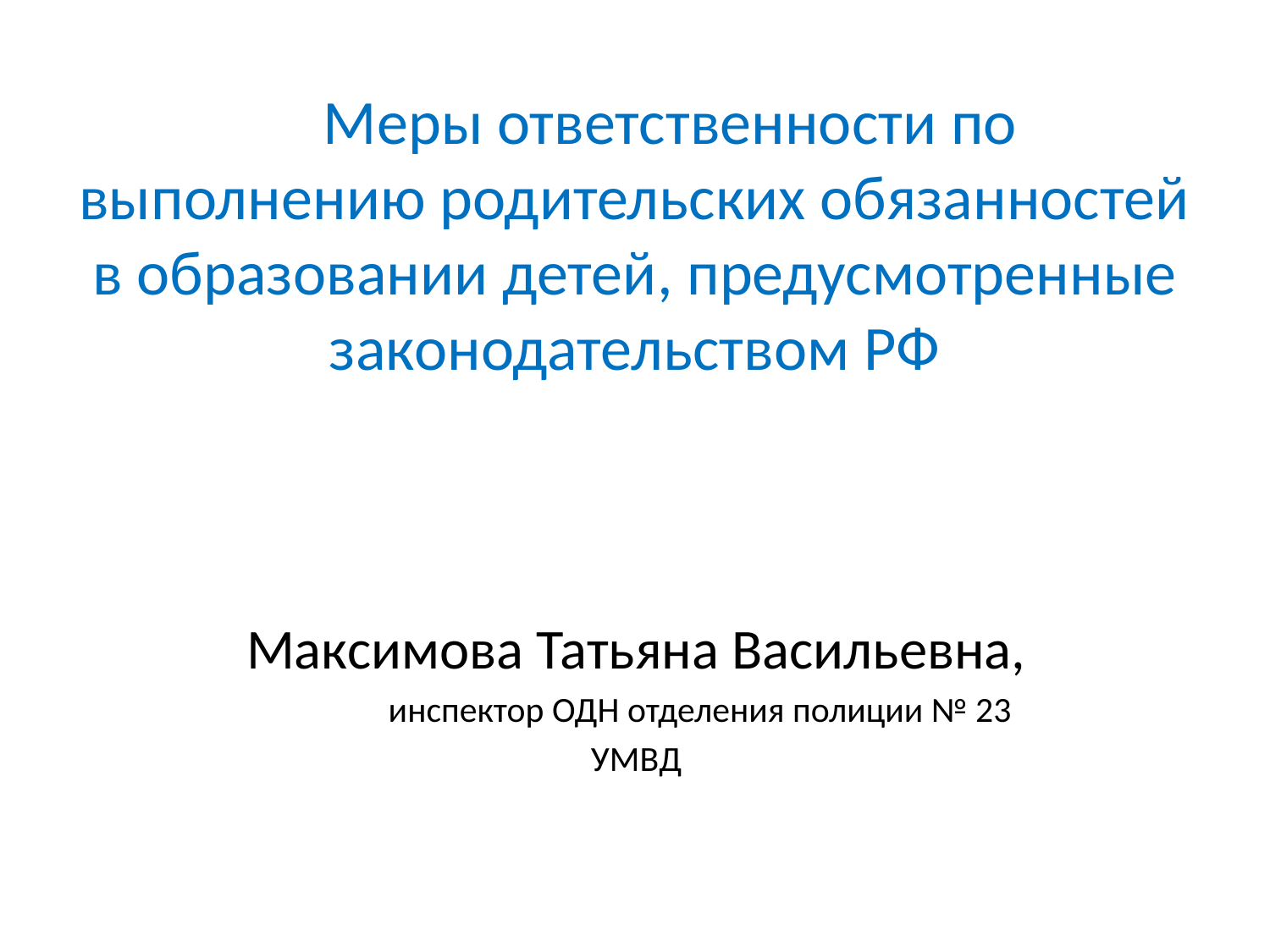

# Меры ответственности по выполнению родительских обязанностей в образовании детей, предусмотренные законодательством РФ
Максимова Татьяна Васильевна,
	инспектор ОДН отделения полиции № 23
УМВД